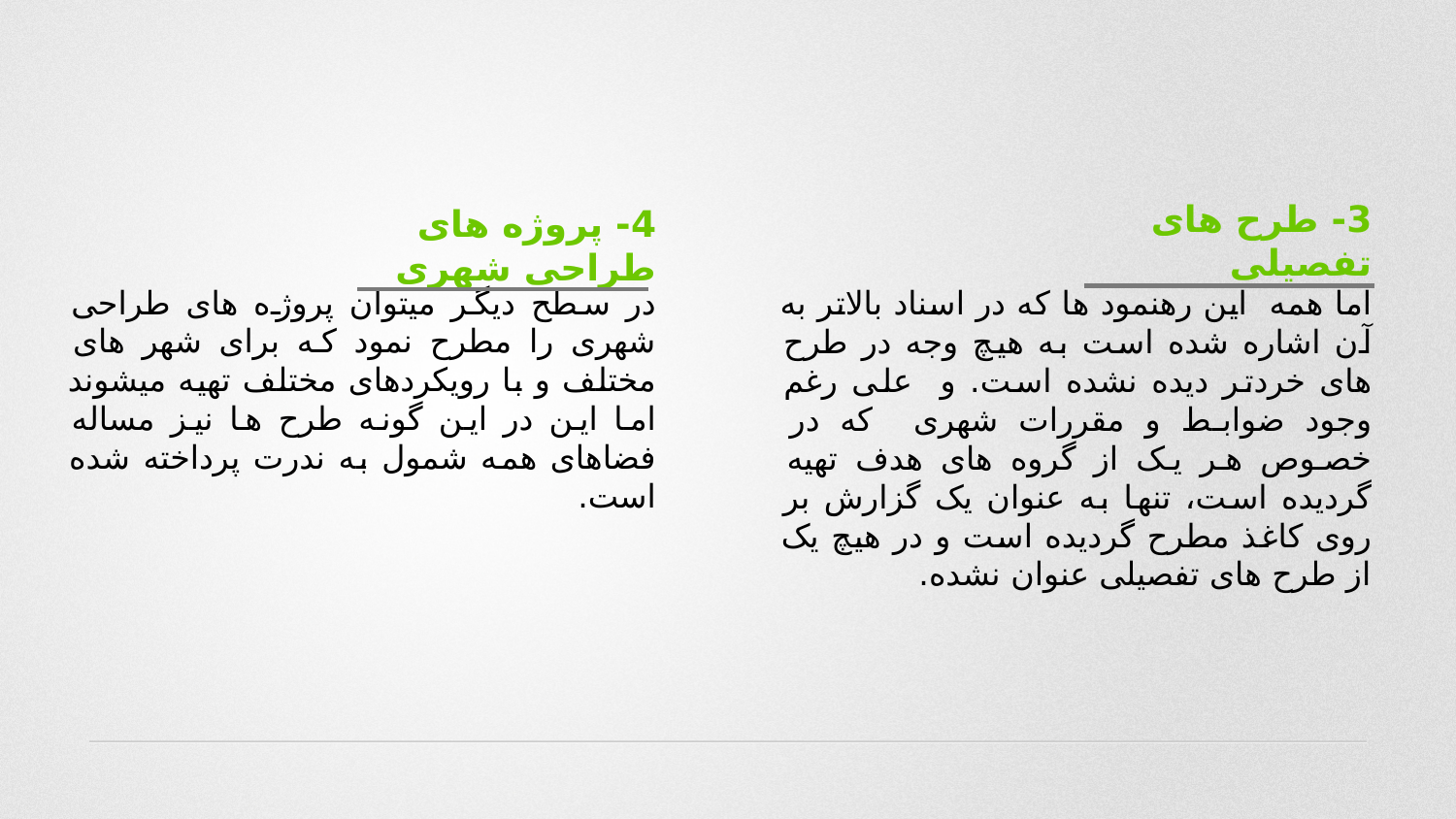

3- طرح های تفصیلی

اما همه  این رهنمود ها که در اسناد بالاتر به آن اشاره شده است به هیچ وجه در طرح های خردتر دیده نشده است. و  علی رغم وجود ضوابط و مقررات شهری  که در خصوص هر یک از گروه های هدف تهیه گردیده است، تنها به عنوان یک گزارش بر روی کاغذ مطرح گردیده است و در هیچ یک از طرح های تفصیلی عنوان نشده.
4- پروژه های طراحی شهری

در سطح دیگر میتوان پروژه های طراحی شهری را مطرح نمود که برای شهر های مختلف و با رویکردهای مختلف تهیه میشوند اما این در این گونه طرح ها نیز مساله فضاهای همه شمول به ندرت پرداخته شده است.